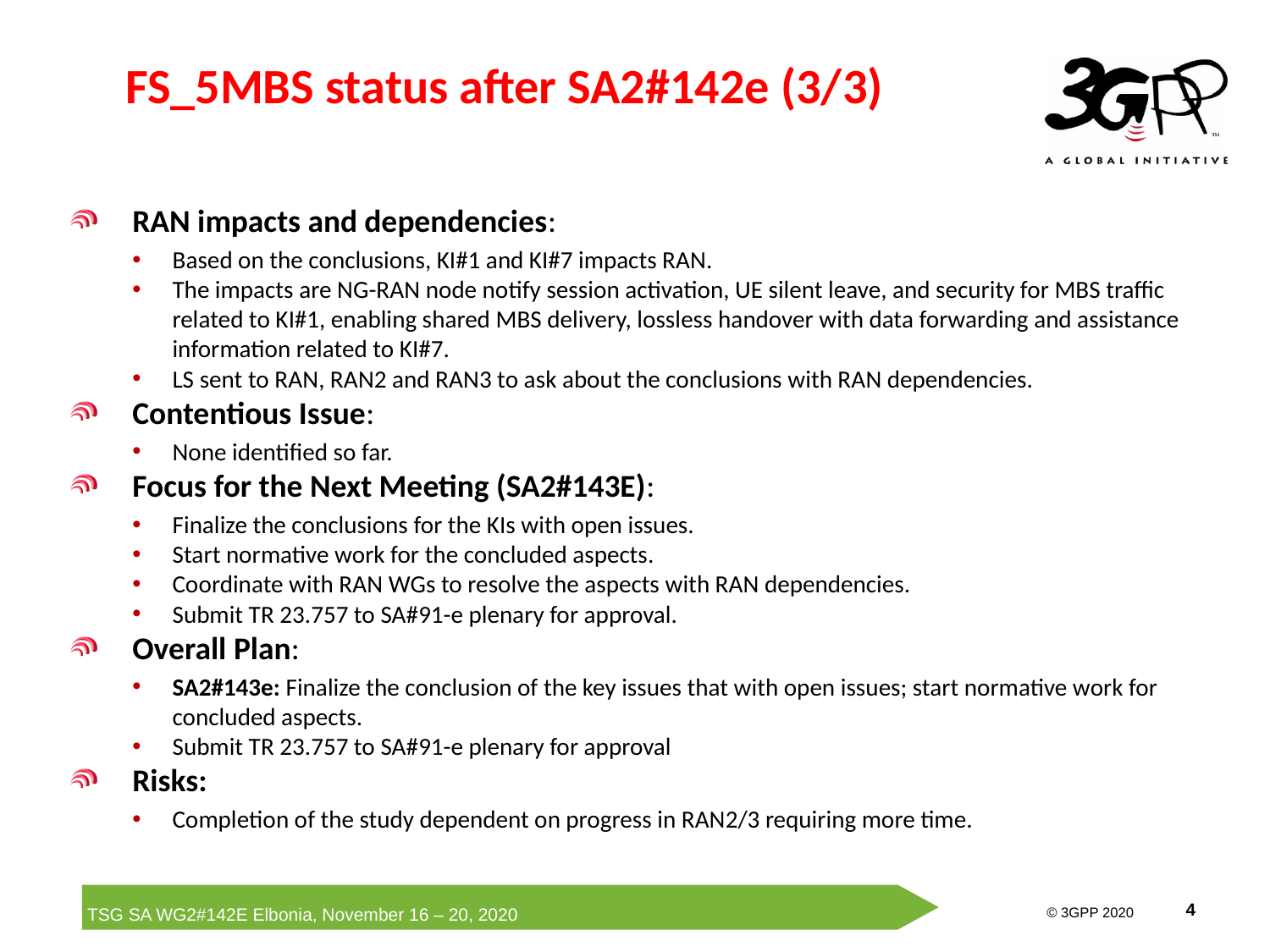

# FS_5MBS status after SA2#142e (3/3)
RAN impacts and dependencies:
Based on the conclusions, KI#1 and KI#7 impacts RAN.
The impacts are NG-RAN node notify session activation, UE silent leave, and security for MBS traffic related to KI#1, enabling shared MBS delivery, lossless handover with data forwarding and assistance information related to KI#7.
LS sent to RAN, RAN2 and RAN3 to ask about the conclusions with RAN dependencies.
Contentious Issue:
None identified so far.
Focus for the Next Meeting (SA2#143E):
Finalize the conclusions for the KIs with open issues.
Start normative work for the concluded aspects.
Coordinate with RAN WGs to resolve the aspects with RAN dependencies.
Submit TR 23.757 to SA#91-e plenary for approval.
Overall Plan:
SA2#143e: Finalize the conclusion of the key issues that with open issues; start normative work for concluded aspects.
Submit TR 23.757 to SA#91-e plenary for approval
Risks:
Completion of the study dependent on progress in RAN2/3 requiring more time.